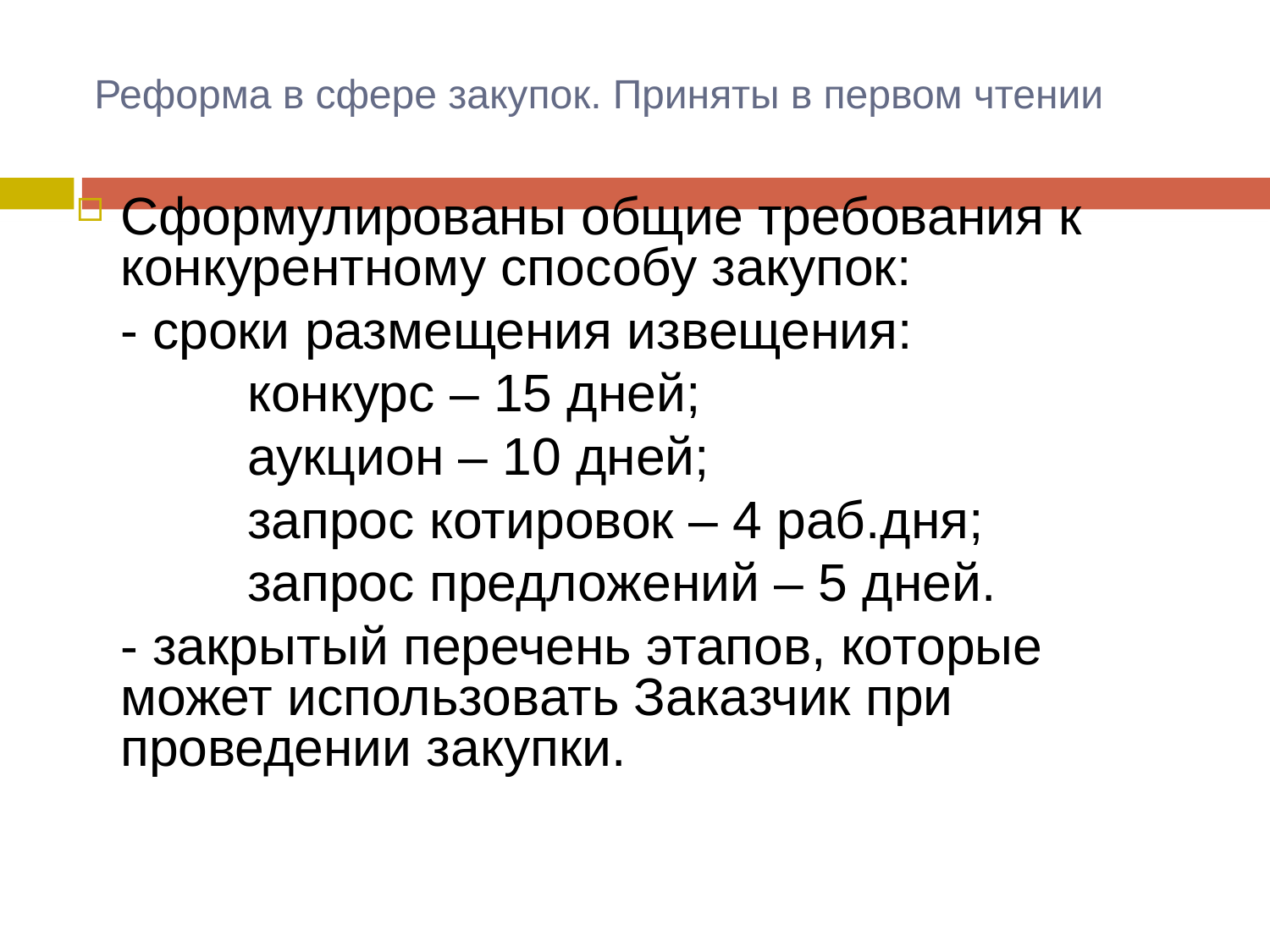

# Реформа в сфере закупок. Приняты в первом чтении
Сформулированы общие требования к конкурентному способу закупок:
	- сроки размещения извещения:
		конкурс – 15 дней;
		аукцион – 10 дней;
		запрос котировок – 4 раб.дня;
		запрос предложений – 5 дней.
	- закрытый перечень этапов, которые может использовать Заказчик при проведении закупки.